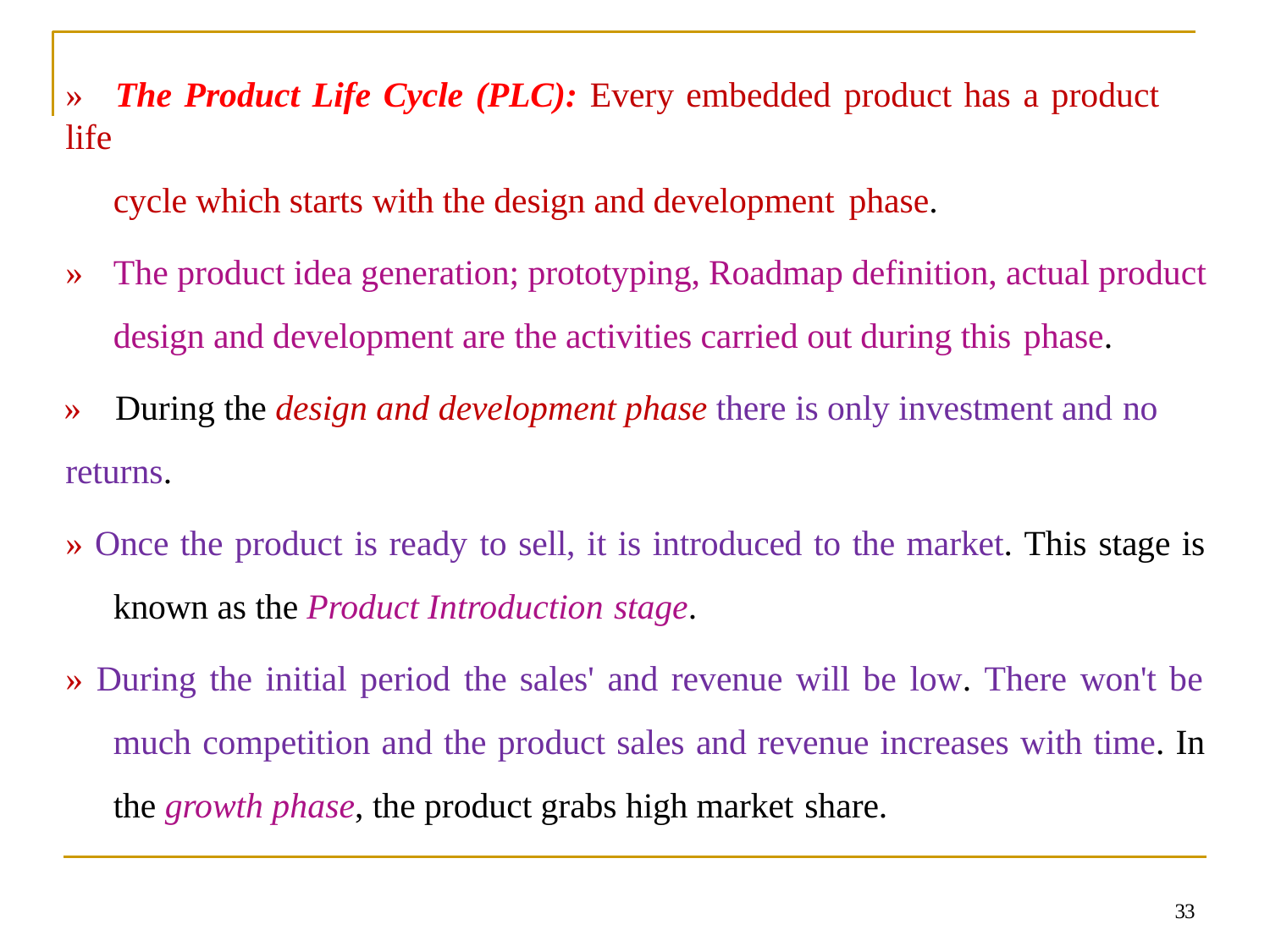

»	The Product Life Cycle (PLC): Every embedded product has a product life
cycle which starts with the design and development phase.
»	The product idea generation; prototyping, Roadmap definition, actual product  design and development are the activities carried out during this phase.
»	During the design and development phase there is only investment and no
returns.
» Once the product is ready to sell, it is introduced to the market. This stage is  known as the Product Introduction stage.
» During the initial period the sales' and revenue will be low. There won't be  much competition and the product sales and revenue increases with time. In  the growth phase, the product grabs high market share.
33